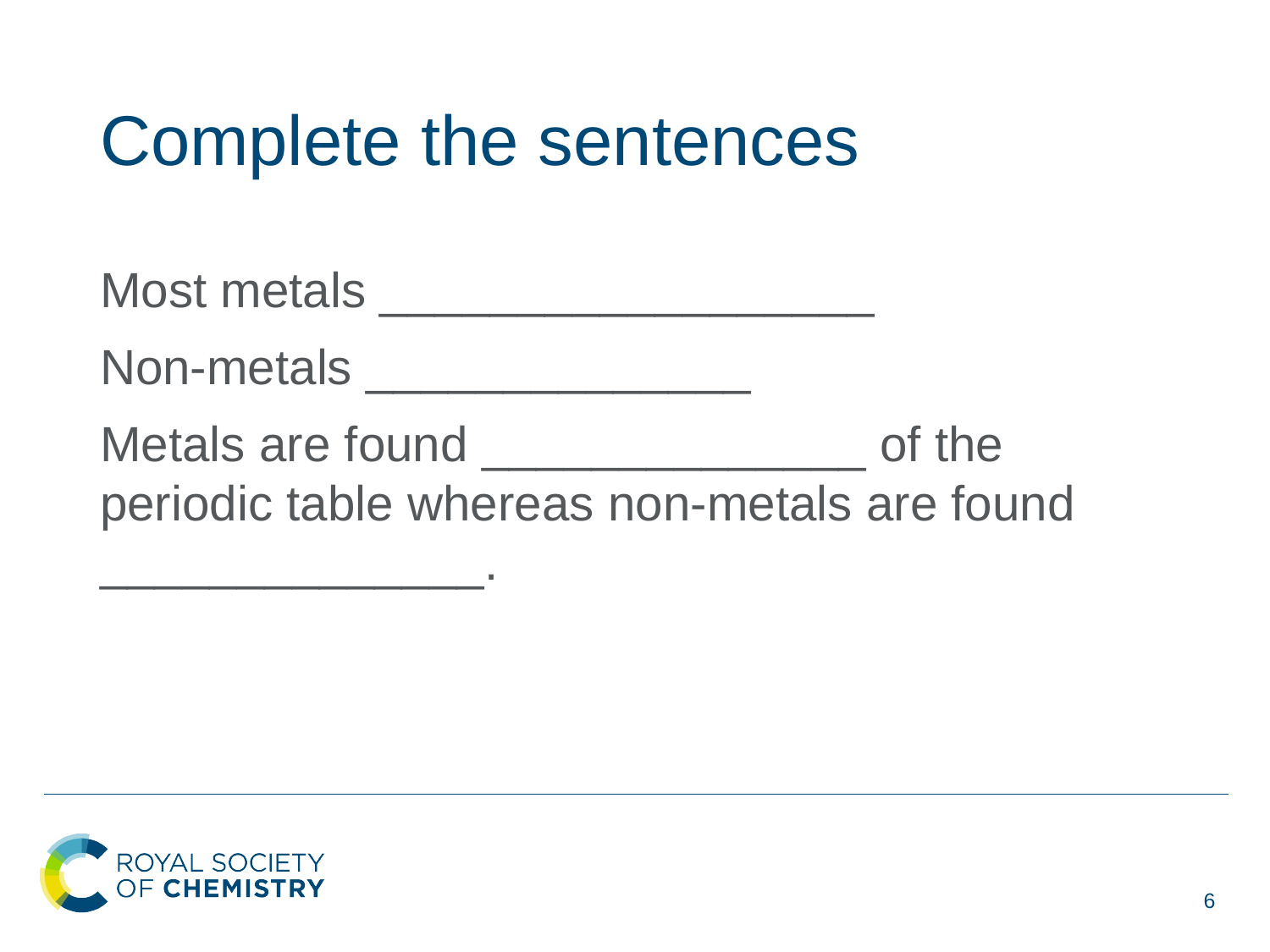

# Complete the sentences
Most metals __________________
Non-metals ______________
Metals are found ______________ of the periodic table whereas non-metals are found ______________.
6